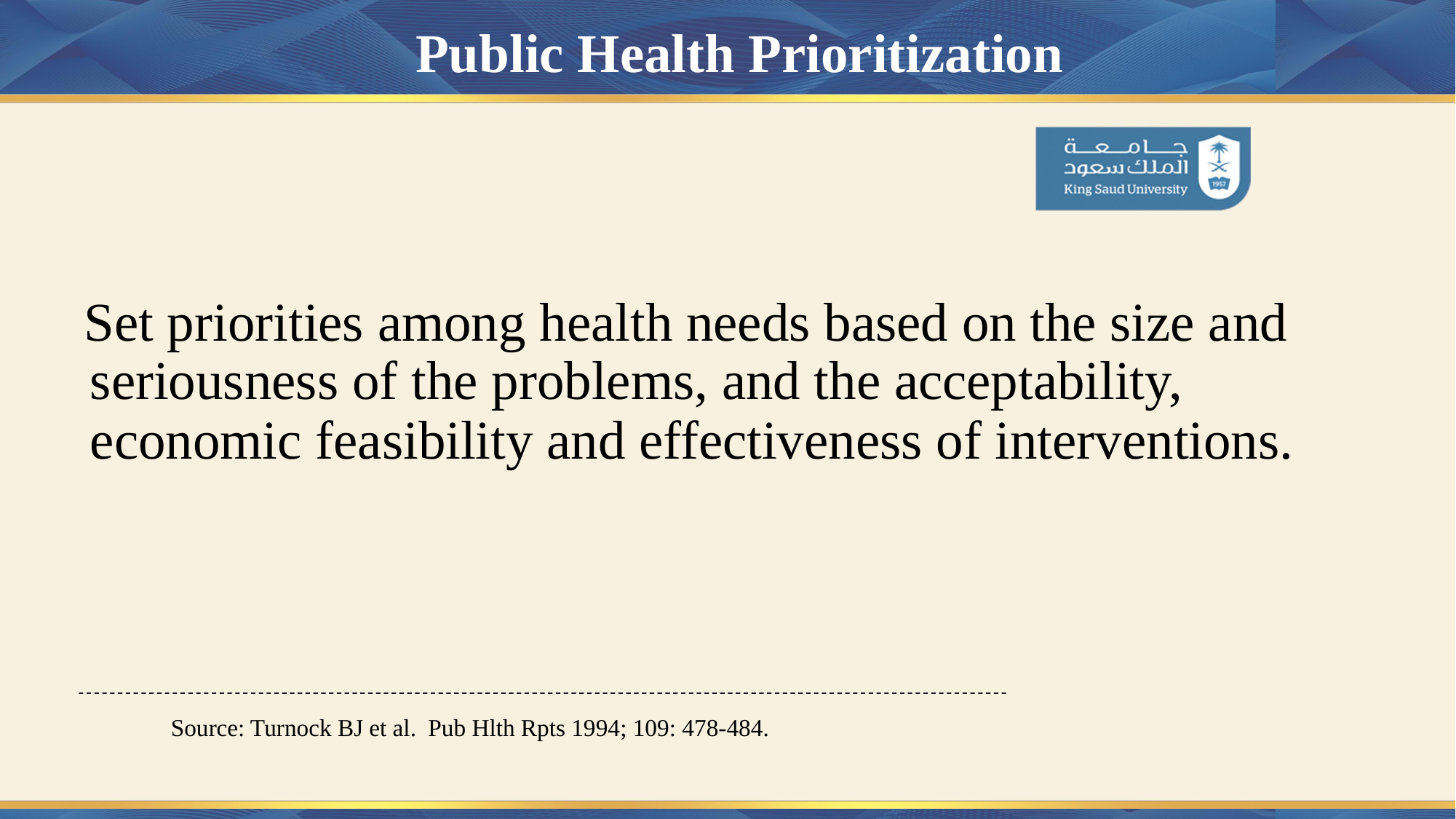

# Public Health Prioritization
Set priorities among health needs based on the size and seriousness of the problems, and the acceptability, economic feasibility and effectiveness of interventions.

Source: Turnock BJ et al.  Pub Hlth Rpts 1994; 109: 478-484.